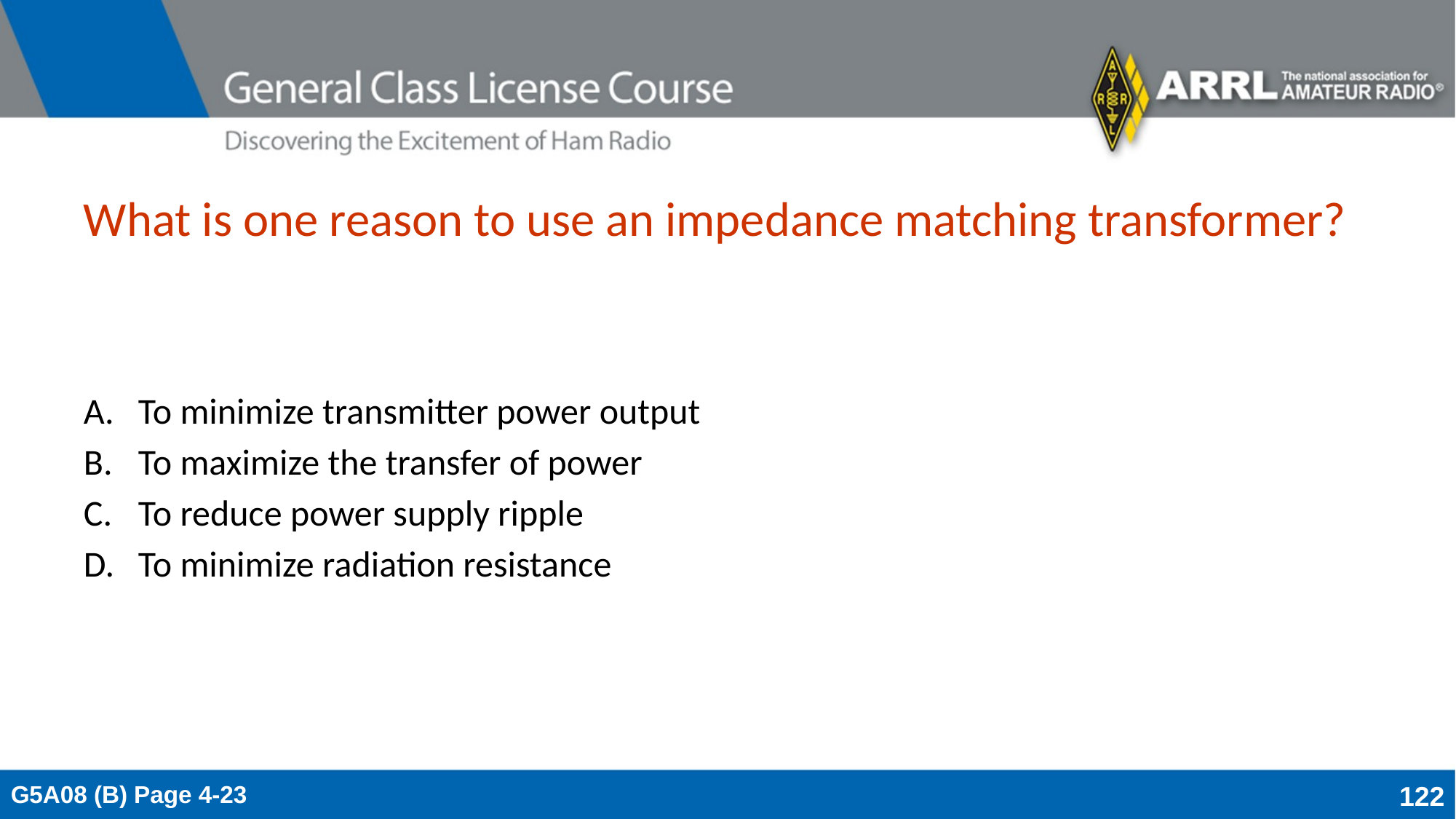

# What is one reason to use an impedance matching transformer?
To minimize transmitter power output
To maximize the transfer of power
To reduce power supply ripple
To minimize radiation resistance
G5A08 (B) Page 4-23
122